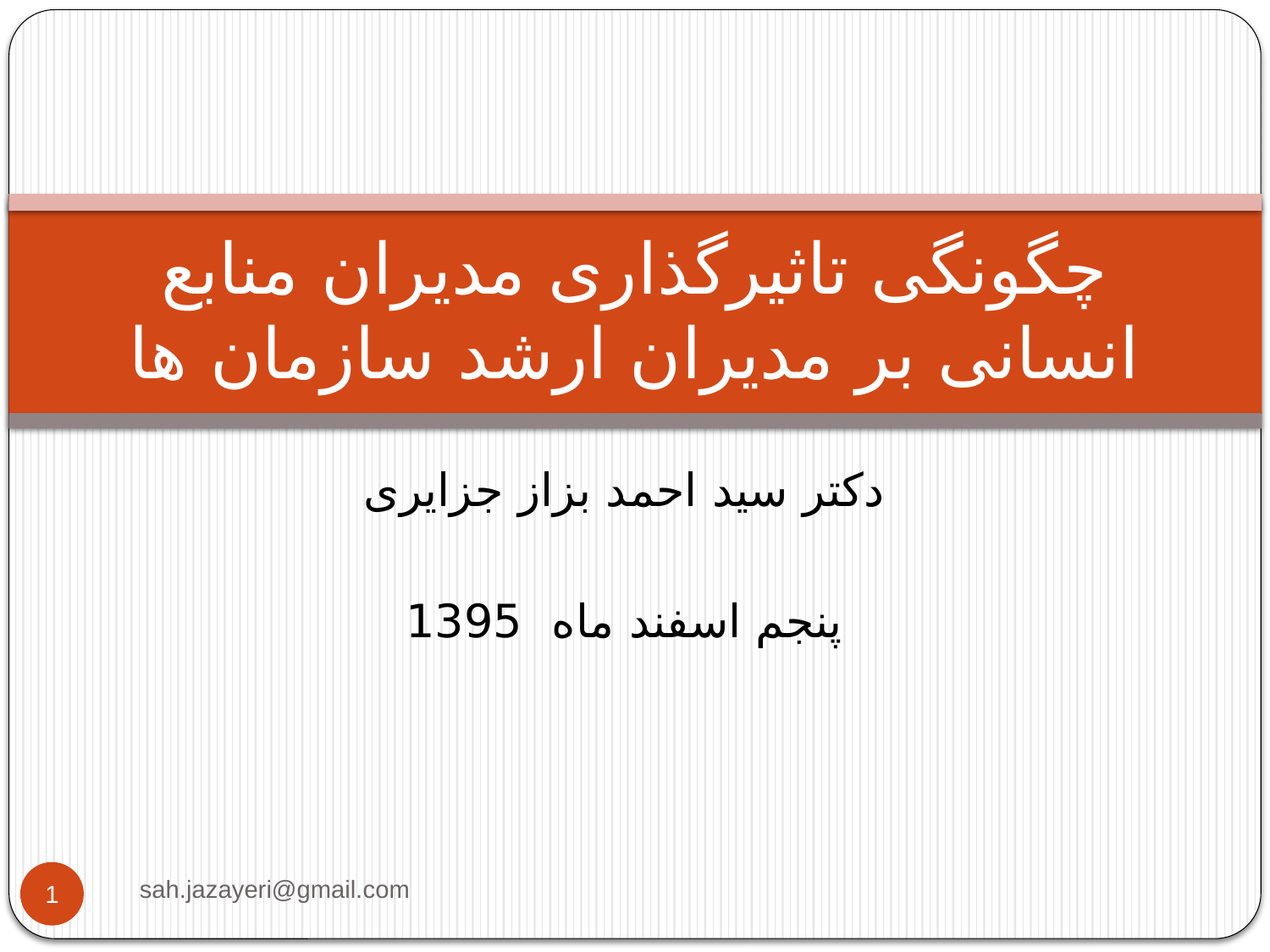

# چگونگی تاثیرگذاری مدیران منابع انسانی بر مدیران ارشد سازمان ها
دکتر سید احمد بزاز جزایری

پنجم اسفند ماه  1395
sah.jazayeri@gmail.com
1